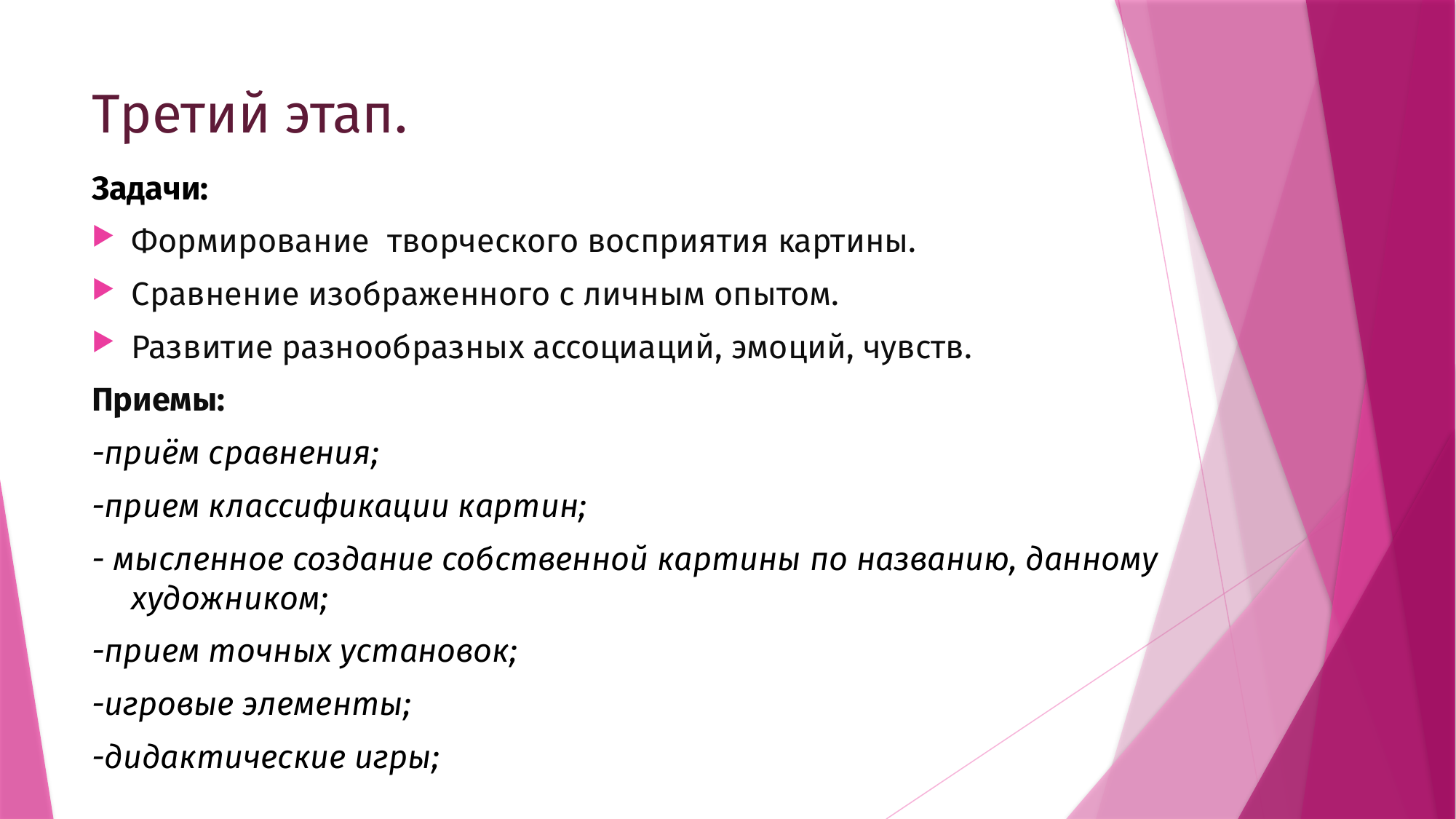

# Третий этап.
Задачи:
Формирование  творческого восприятия картины.
Сравнение изображенного с личным опытом.
Развитие разнообразных ассоциаций, эмоций, чувств.
Приемы:
-приём сравнения;
-прием классификации картин;
- мысленное создание собственной картины по названию, данному художником;
-прием точных установок;
-игровые элементы;
-дидактические игры;